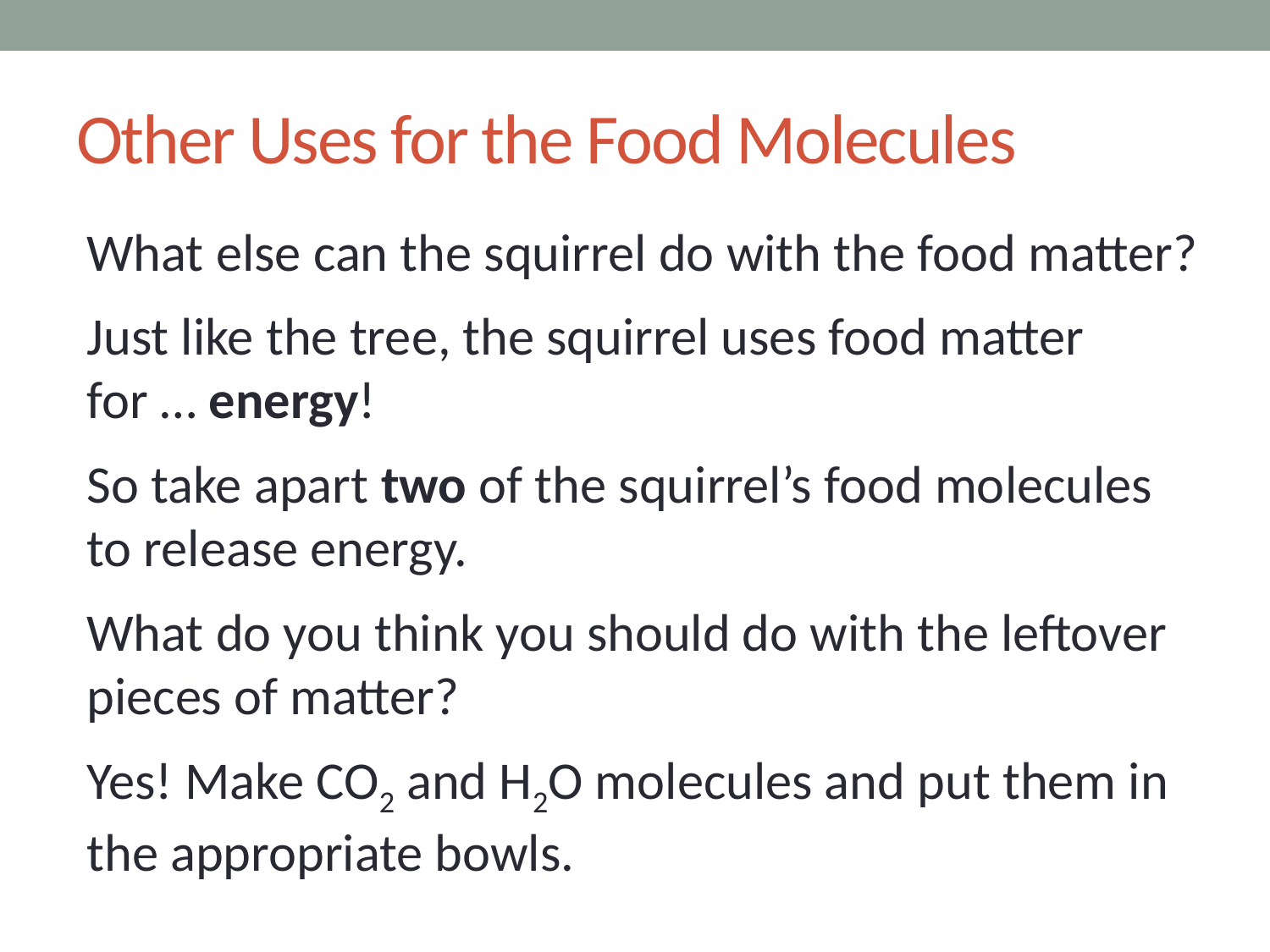

# Other Uses for the Food Molecules
What else can the squirrel do with the food matter?
Just like the tree, the squirrel uses food matter
for … energy!
So take apart two of the squirrel’s food molecules to release energy.
What do you think you should do with the leftover pieces of matter?
Yes! Make CO2 and H2O molecules and put them in the appropriate bowls.